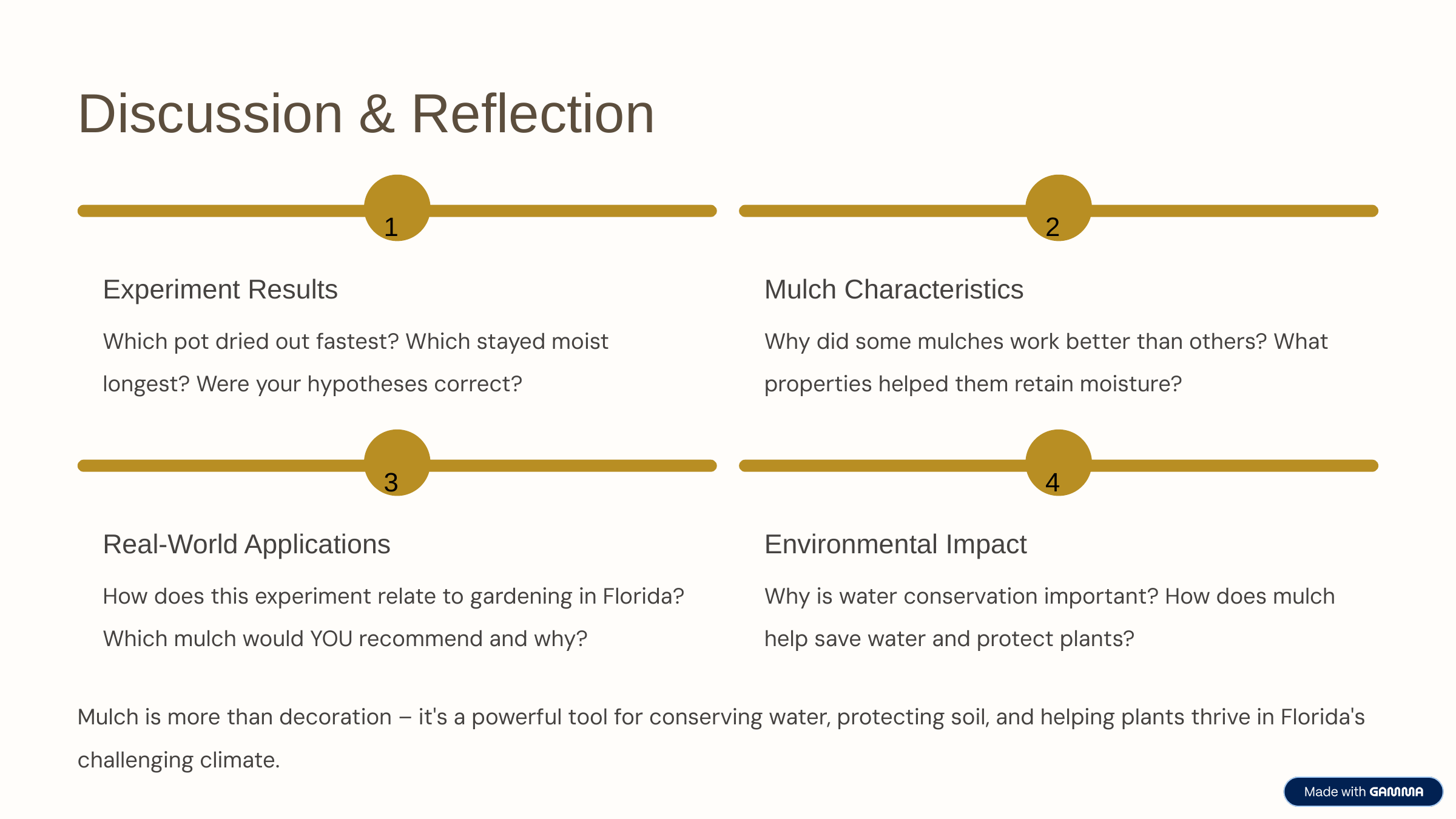

Discussion & Reflection

1
2

Experiment Results
Mulch Characteristics
Which pot dried out fastest? Which stayed moist longest? Were your hypotheses correct?
Why did some mulches work better than others? What properties helped them retain moisture?

3
4

Real-World Applications
Environmental Impact
How does this experiment relate to gardening in Florida? Which mulch would YOU recommend and why?
Why is water conservation important? How does mulch help save water and protect plants?
Mulch is more than decoration – it's a powerful tool for conserving water, protecting soil, and helping plants thrive in Florida's challenging climate.